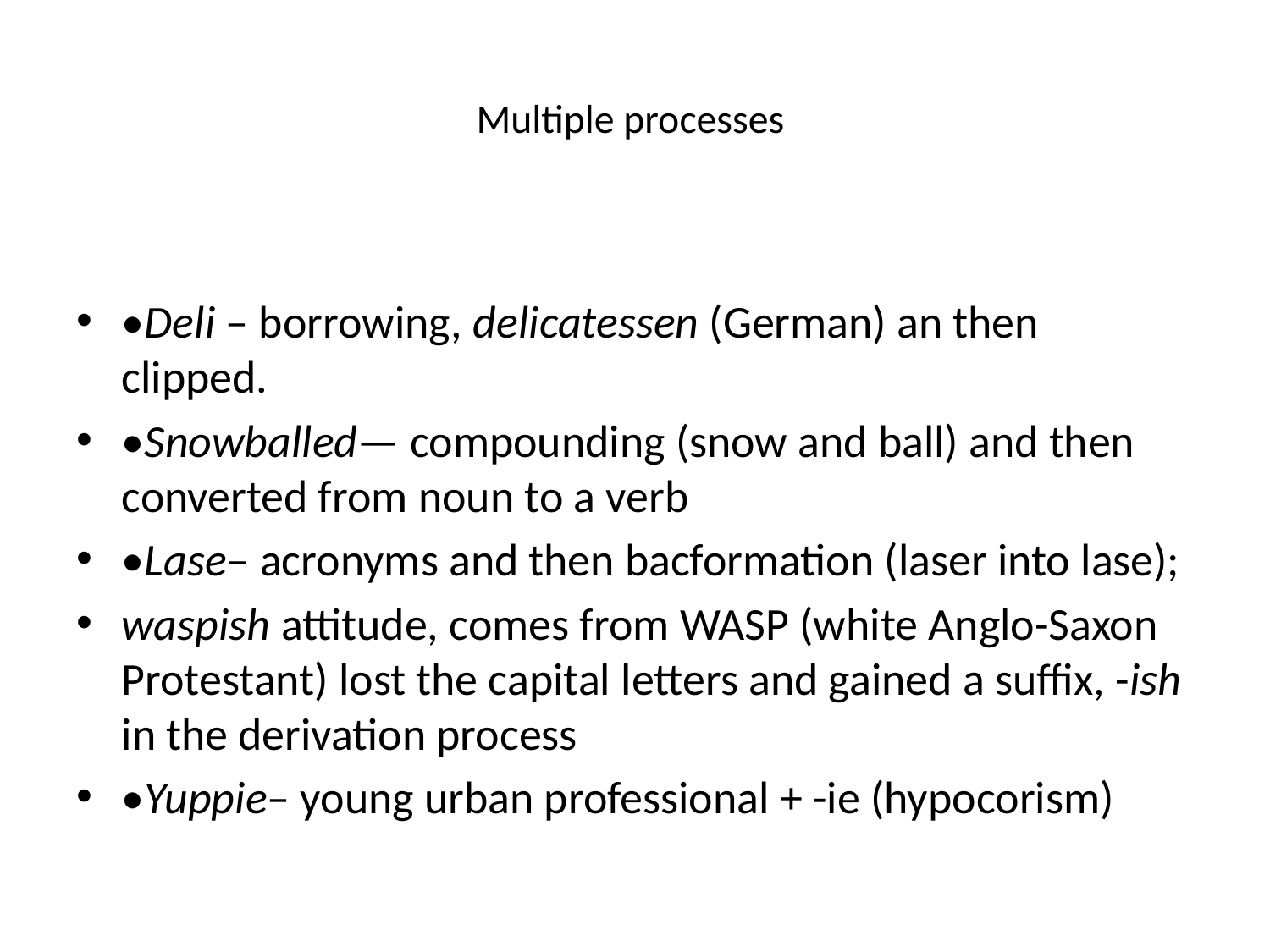

# Multiple processes

•Deli – borrowing, delicatessen (German) an then clipped.
•Snowballed— compounding (snow and ball) and then converted from noun to a verb
•Lase– acronyms and then bacformation (laser into lase);
waspish attitude, comes from WASP (white Anglo-Saxon Protestant) lost the capital letters and gained a suffix, -ish in the derivation process
•Yuppie– young urban professional + -ie (hypocorism)